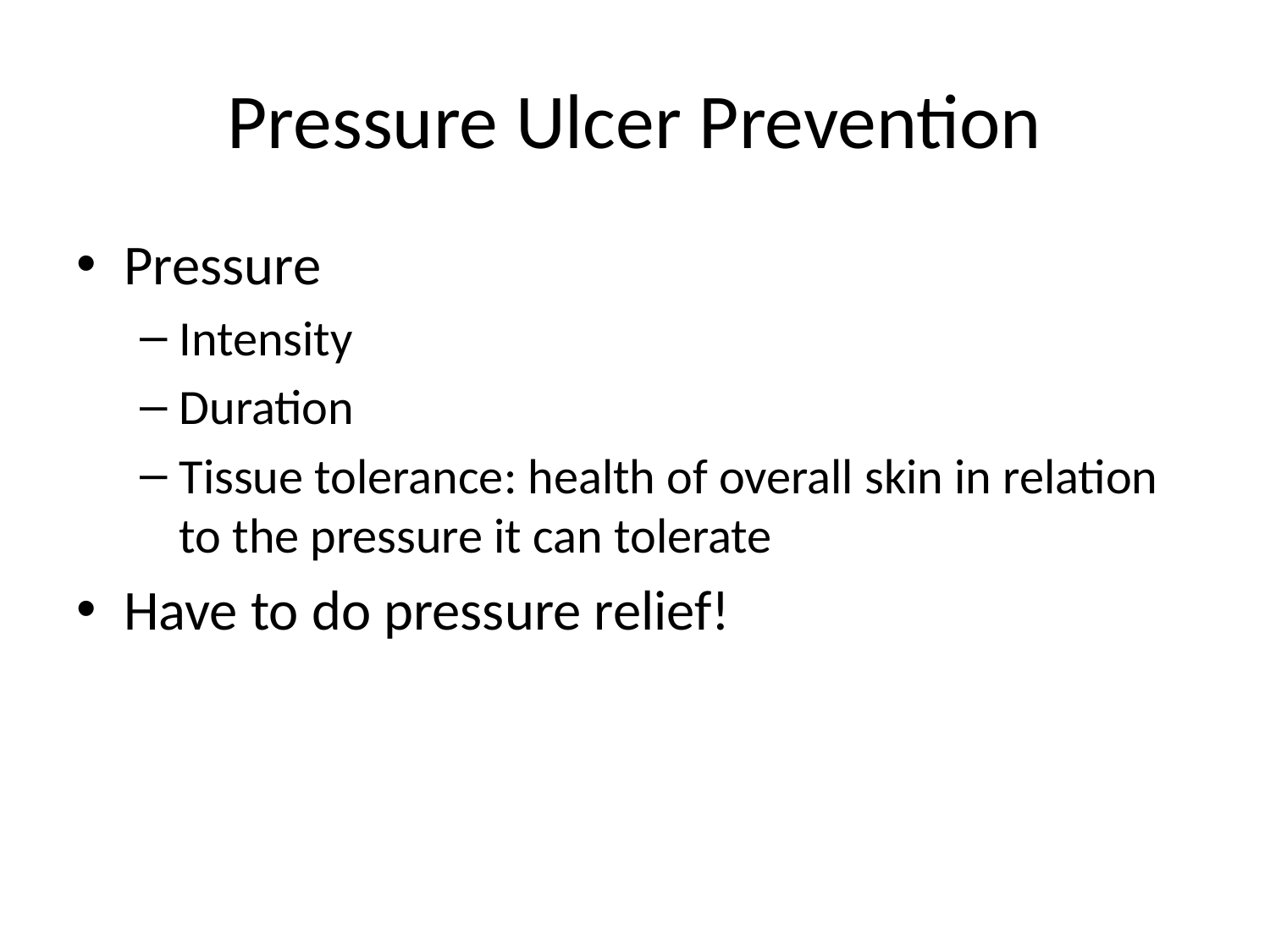

# Pressure Ulcer Prevention
Pressure
Intensity
Duration
Tissue tolerance: health of overall skin in relation to the pressure it can tolerate
Have to do pressure relief!